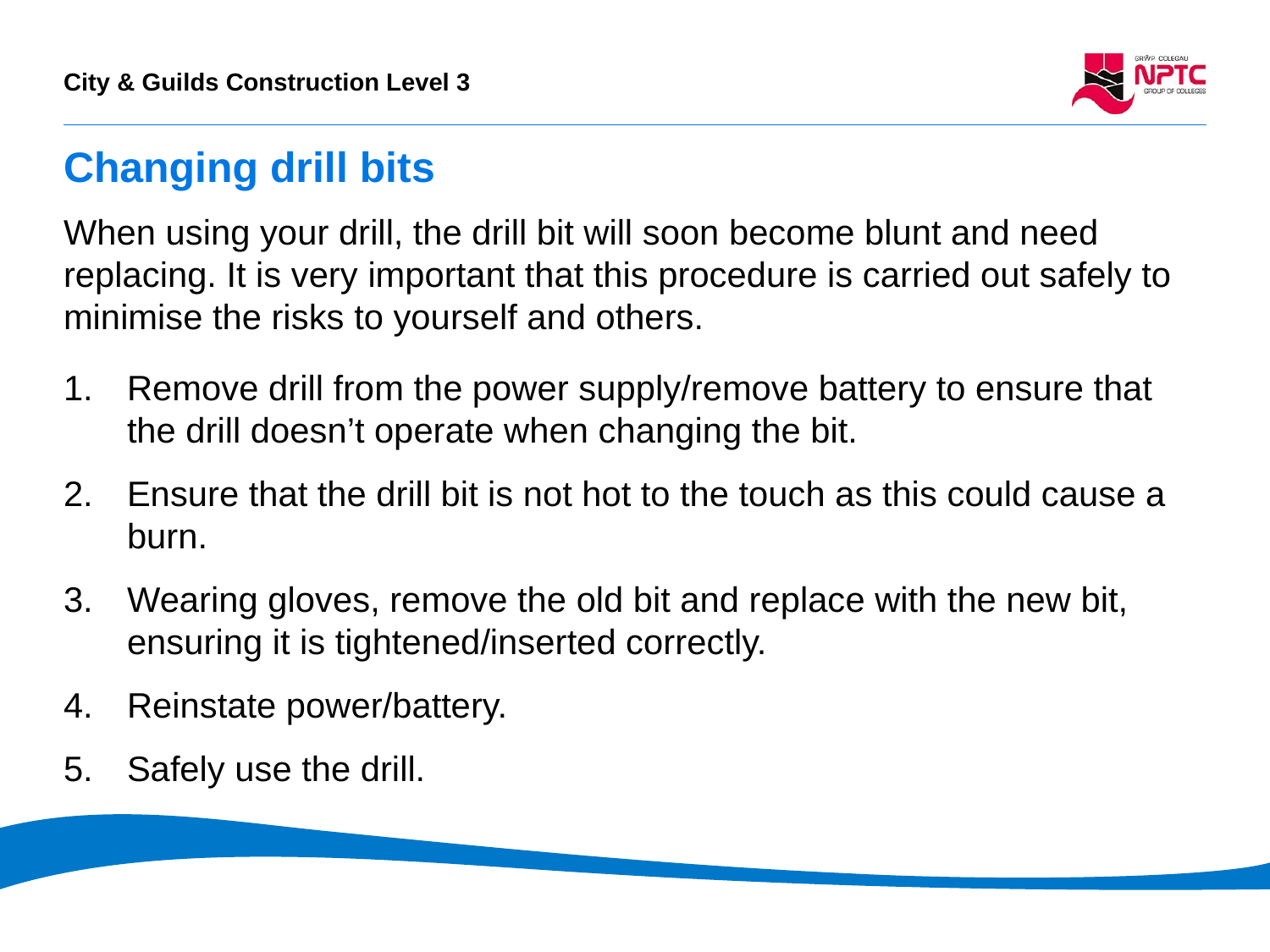

# Changing drill bits
When using your drill, the drill bit will soon become blunt and need replacing. It is very important that this procedure is carried out safely to minimise the risks to yourself and others.
Remove drill from the power supply/remove battery to ensure that the drill doesn’t operate when changing the bit.
Ensure that the drill bit is not hot to the touch as this could cause a burn.
Wearing gloves, remove the old bit and replace with the new bit, ensuring it is tightened/inserted correctly.
Reinstate power/battery.
Safely use the drill.